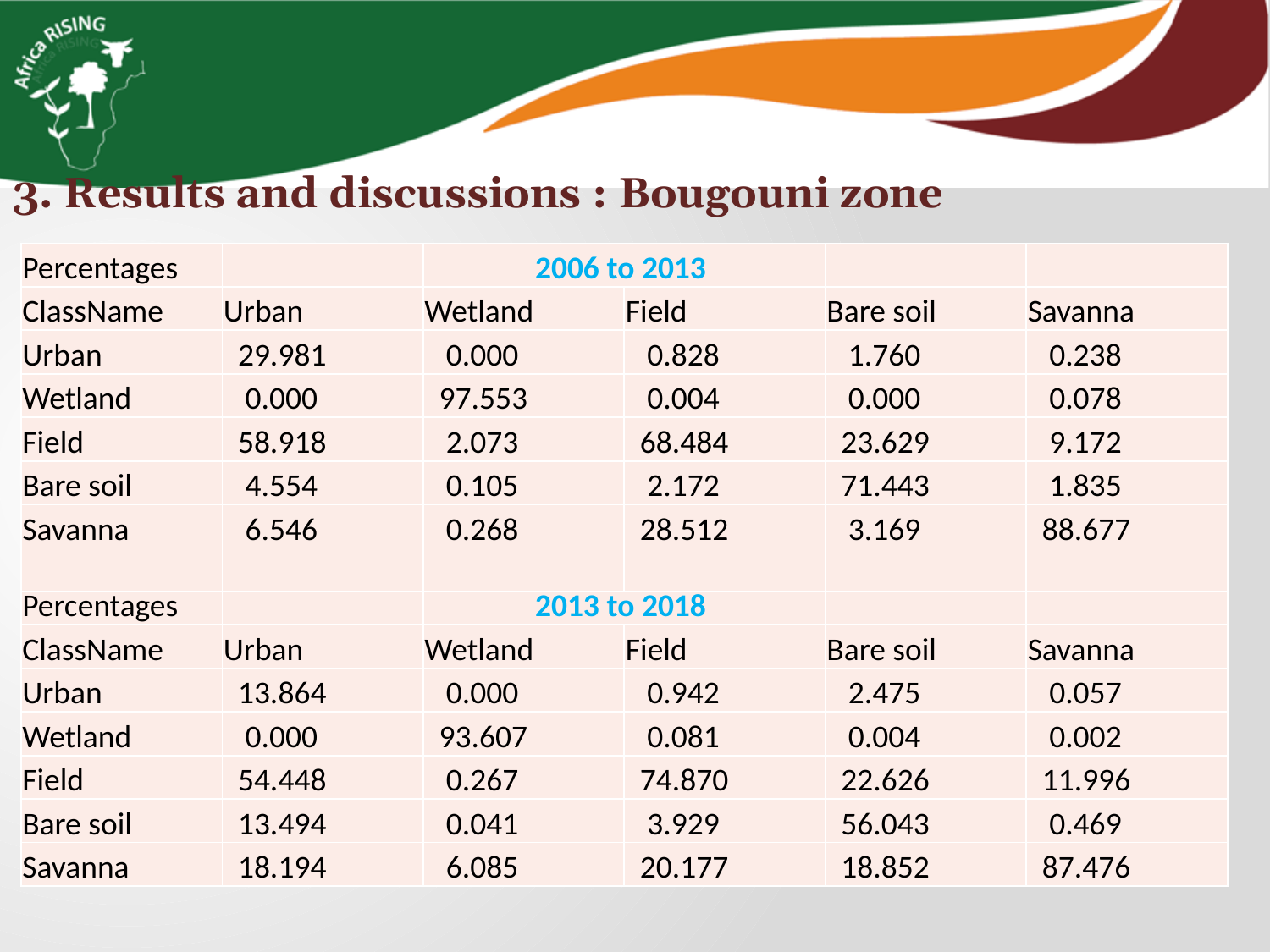

3. Results and discussions : Bougouni zone

| Percentages |  | 2006 to 2013 |  |  |  |
| --- | --- | --- | --- | --- | --- |
| ClassName | Urban | Wetland | Field | Bare soil | Savanna |
| Urban | 29.981 | 0.000 | 0.828 | 1.760 | 0.238 |
| Wetland | 0.000 | 97.553 | 0.004 | 0.000 | 0.078 |
| Field | 58.918 | 2.073 | 68.484 | 23.629 | 9.172 |
| Bare soil | 4.554 | 0.105 | 2.172 | 71.443 | 1.835 |
| Savanna | 6.546 | 0.268 | 28.512 | 3.169 | 88.677 |
|  |  |  |  |  |  |
| Percentages |  | 2013 to 2018 |  |  |  |
| ClassName | Urban | Wetland | Field | Bare soil | Savanna |
| Urban | 13.864 | 0.000 | 0.942 | 2.475 | 0.057 |
| Wetland | 0.000 | 93.607 | 0.081 | 0.004 | 0.002 |
| Field | 54.448 | 0.267 | 74.870 | 22.626 | 11.996 |
| Bare soil | 13.494 | 0.041 | 3.929 | 56.043 | 0.469 |
| Savanna | 18.194 | 6.085 | 20.177 | 18.852 | 87.476 |